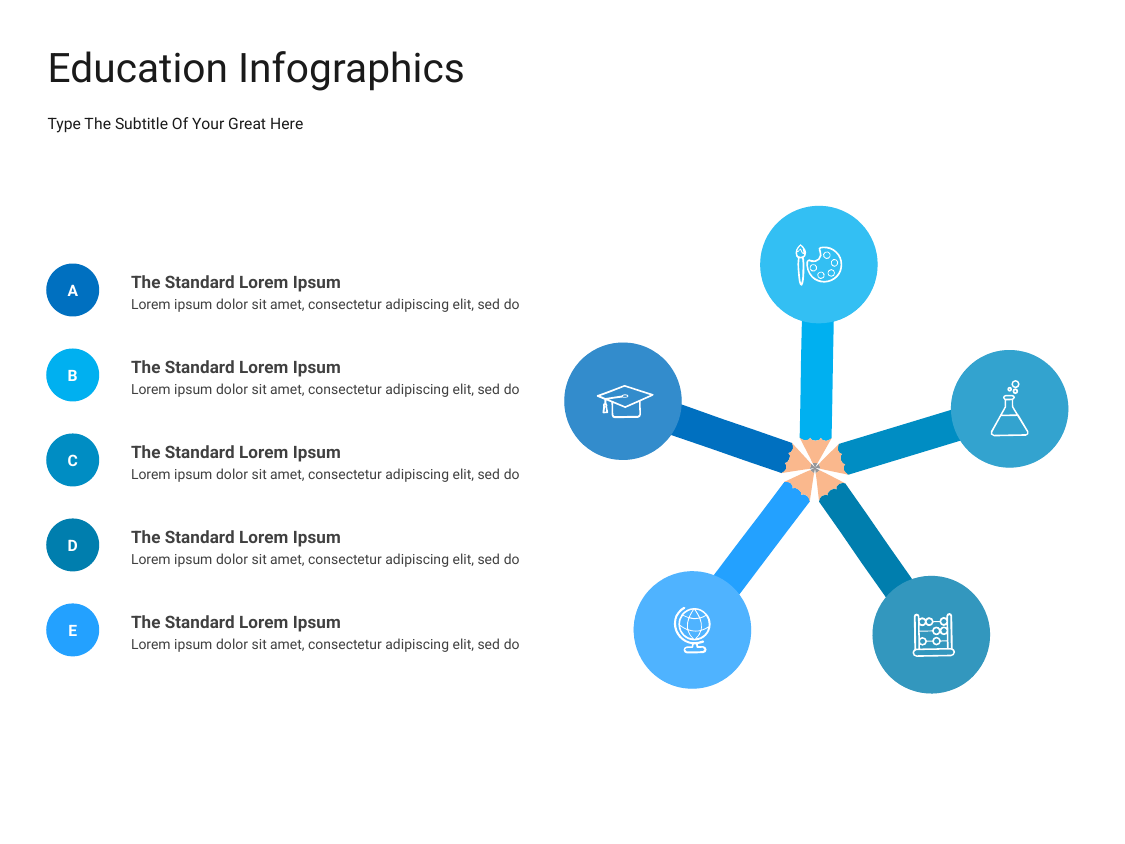

# Education Infographics
Type The Subtitle Of Your Great Here

A
The Standard Lorem Ipsum
Lorem ipsum dolor sit amet, consectetur adipiscing elit, sed do

B

The Standard Lorem Ipsum
Lorem ipsum dolor sit amet, consectetur adipiscing elit, sed do

C

The Standard Lorem Ipsum
Lorem ipsum dolor sit amet, consectetur adipiscing elit, sed do

D
The Standard Lorem Ipsum
Lorem ipsum dolor sit amet, consectetur adipiscing elit, sed do

E

The Standard Lorem Ipsum
Lorem ipsum dolor sit amet, consectetur adipiscing elit, sed do